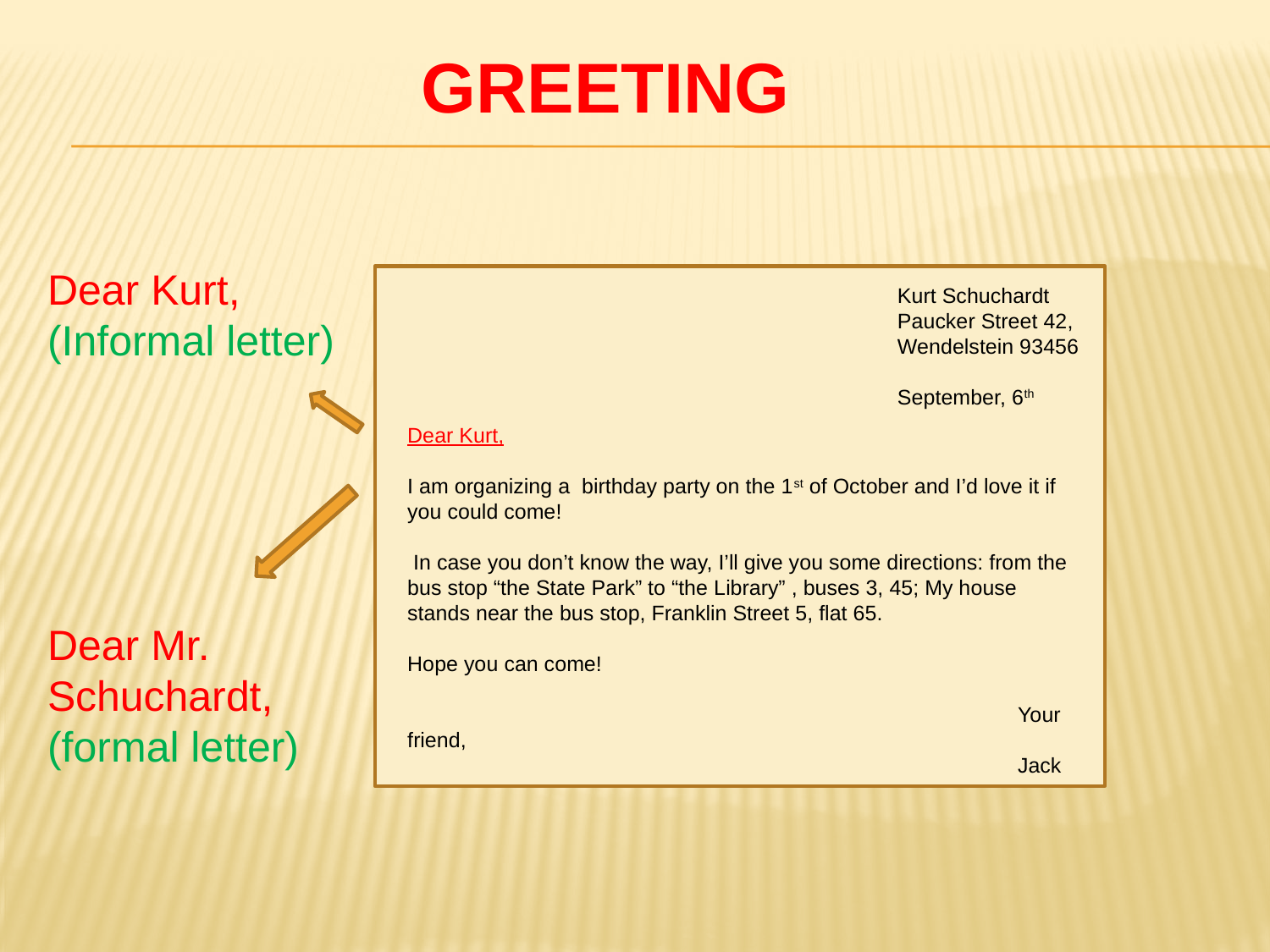

GREETING
Dear Kurt,
(Informal letter)

Dear Mr. Schuchardt,
(formal letter)

Kurt Schuchardt
Paucker Street 42,
Wendelstein 93456

September, 6th

Dear Kurt,

I am organizing a  birthday party on the 1st of October and I’d love it if you could come!

 In case you don’t know the way, I’ll give you some directions: from the bus stop “the State Park” to “the Library” , buses 3, 45; My house stands near the bus stop, Franklin Street 5, flat 65.

Hope you can come!

                                                                                                       Your friend,
                                                                                                       Jack